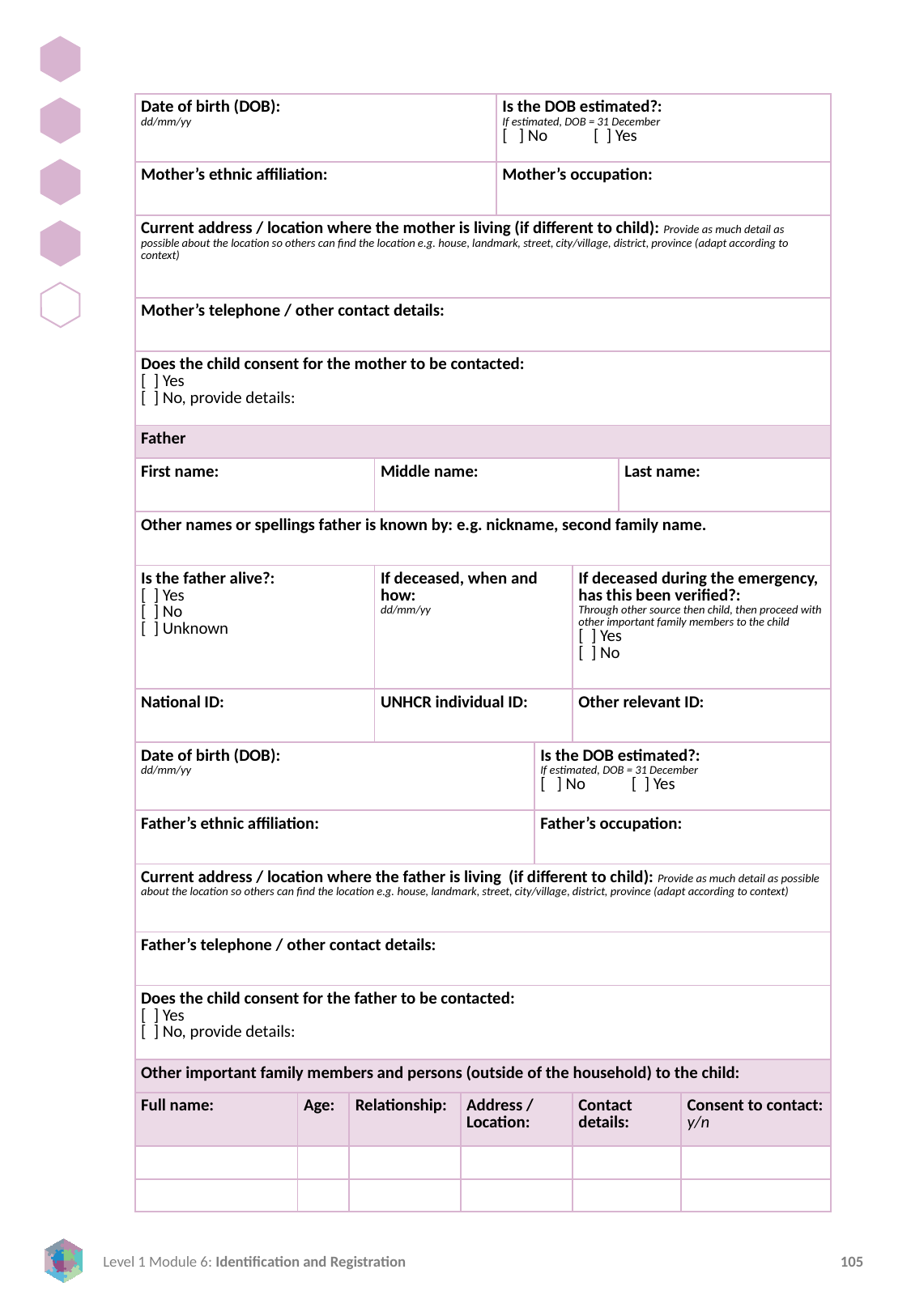

| Date of birth (DOB): dd/mm/yy |  |  |  |  | Is the DOB estimated?: If estimated, DOB = 31 December [ ] No [ ] Yes | Is the DOB estimated?: If estimated, DOB = 31 December [ ] No [ ] Yes |  |  |  |
| --- | --- | --- | --- | --- | --- | --- | --- | --- | --- |
| Mother’s ethnic affiliation: |  |  |  |  | Mother’s occupation: | Mother’s occupation: |  |  |  |
| Current address / location where the mother is living (if different to child): Provide as much detail as possible about the location so others can find the location e.g. house, landmark, street, city/village, district, province (adapt according to context) |  |  |  |  |  |  |  |  |  |
| Mother’s telephone / other contact details: |  |  |  |  |  |  |  |  |  |
| Does the child consent for the mother to be contacted: [ ] Yes [ ] No, provide details: |  |  |  |  |  |  |  |  |  |
| Father |  |  |  |  |  |  |  |  |  |
| First name: |  |  | Middle name: |  | Middle name: |  | Last name: | Last name: |  |
| Other names or spellings father is known by: e.g. nickname, second family name. |  |  |  |  |  |  |  |  |  |
| Is the father alive?: [ ] Yes [ ] No [ ] Unknown |  |  | If deceased, when and how: dd/mm/yy |  | If deceased, when and how: dd/mm/yy |  | If deceased during the emergency, has this been verified?: Through other source then child, then proceed with other important family members to the child [ ] Yes [ ] No |  |  |
| National ID: |  |  | UNHCR individual ID: |  | UNHCR individual ID: |  | Other relevant ID: |  |  |
| Date of birth (DOB): dd/mm/yy |  |  |  |  |  | Is the DOB estimated?: If estimated, DOB = 31 December [ ] No [ ] Yes |  |  |  |
| Father’s ethnic affiliation: |  |  |  |  |  | Father’s occupation: |  |  |  |
| Current address / location where the father is living (if different to child): Provide as much detail as possible about the location so others can find the location e.g. house, landmark, street, city/village, district, province (adapt according to context) |  |  |  |  |  |  |  |  |  |
| Father’s telephone / other contact details: |  |  |  |  |  |  |  |  |  |
| Does the child consent for the father to be contacted: [ ] Yes [ ] No, provide details: |  |  |  |  |  |  |  |  |  |
| Other important family members and persons (outside of the household) to the child: |  |  |  |  |  |  |  |  |  |
| Full name: | Age: | Relationship: |  | Address / Location: | Address / Location: |  | Contact details: |  | Consent to contact: y/n |
|  |  |  |  |  |  |  |  |  |  |
|  |  |  |  |  |  |  |  |  |  |